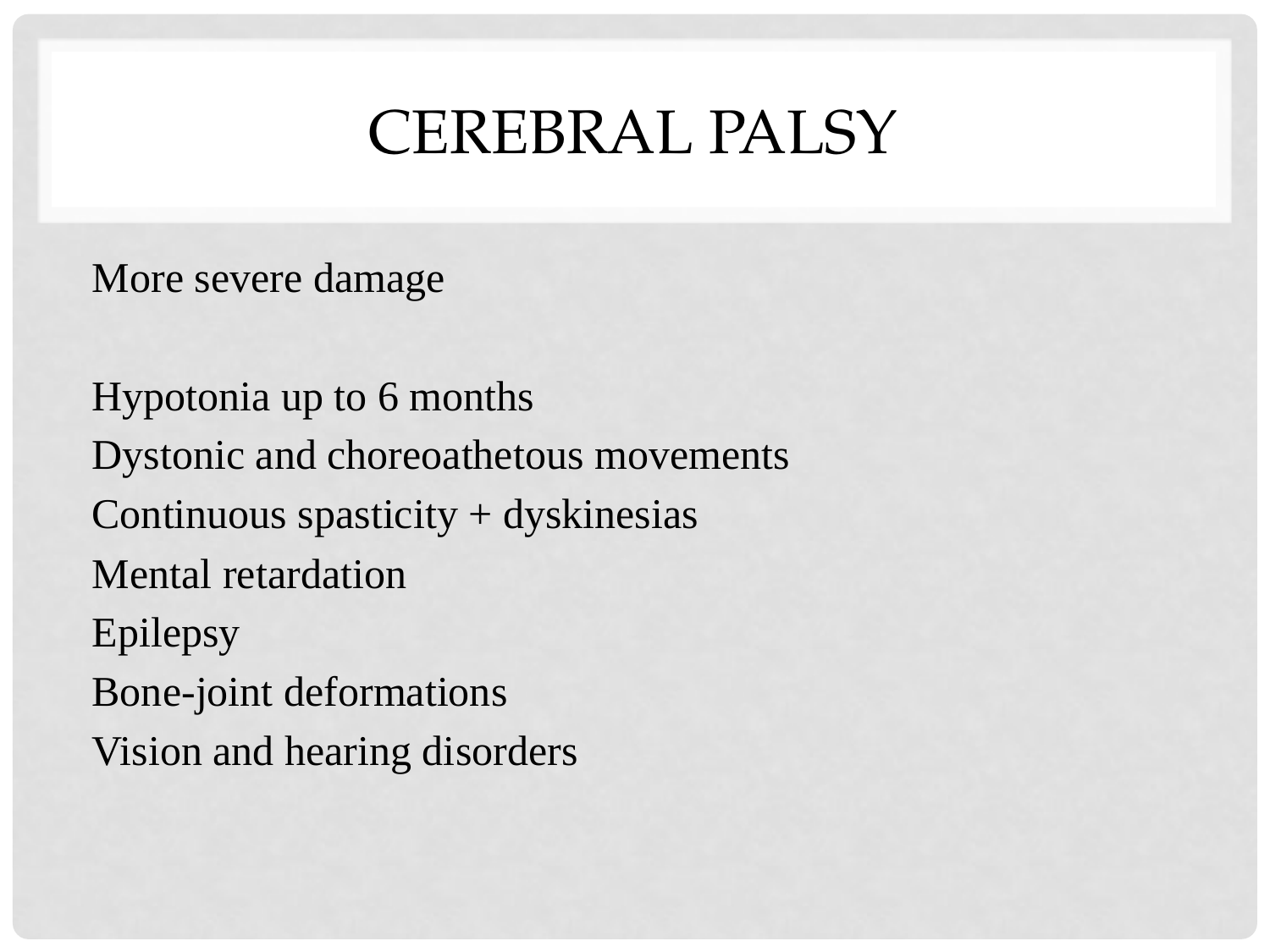

# CEREBRAL PALSY
More severe damage

Hypotonia up to 6 months
Dystonic and choreoathetous movements
Continuous spasticity + dyskinesias
Mental retardation
Epilepsy
Bone-joint deformations
Vision and hearing disorders